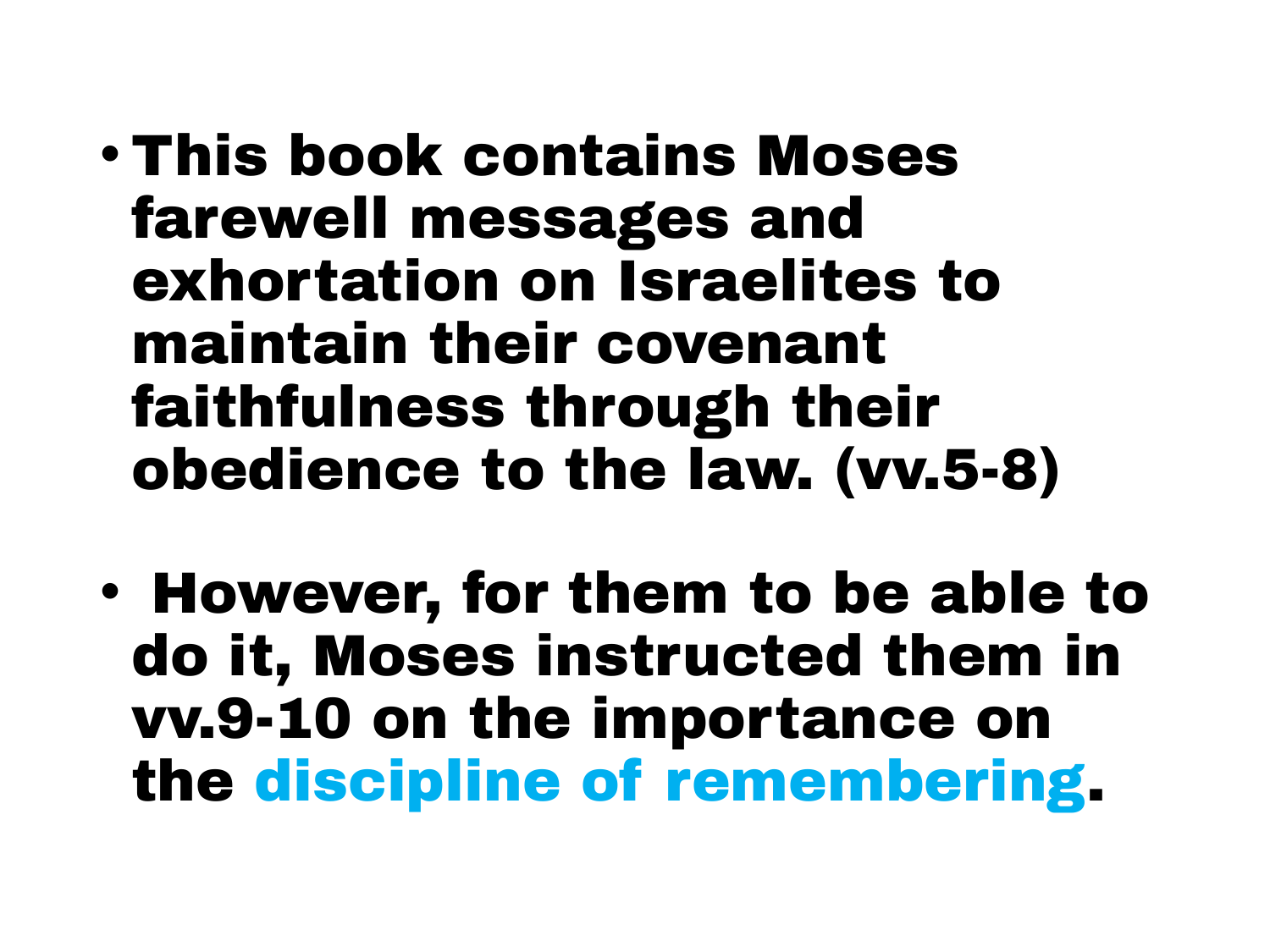

This book contains Moses farewell messages and exhortation on Israelites to maintain their covenant faithfulness through their obedience to the law. (vv.5-8)

 However, for them to be able to do it, Moses instructed them in vv.9-10 on the importance on the discipline of remembering.